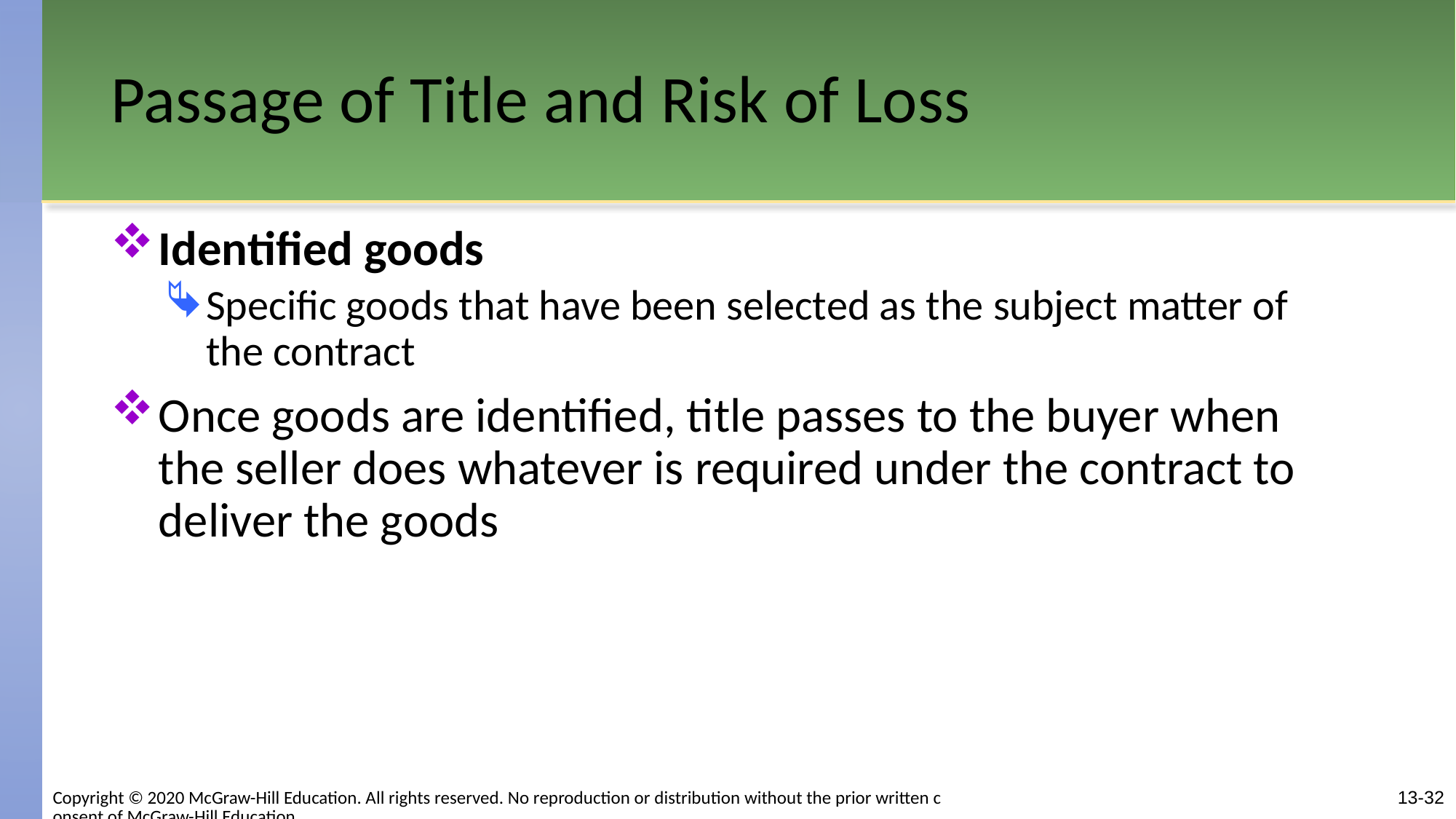

# Passage of Title and Risk of Loss
Identified goods
Specific goods that have been selected as the subject matter of the contract
Once goods are identified, title passes to the buyer when the seller does whatever is required under the contract to deliver the goods

Copyright © 2020 McGraw-Hill Education. All rights reserved. No reproduction or distribution without the prior written consent of McGraw-Hill Education.
13-32